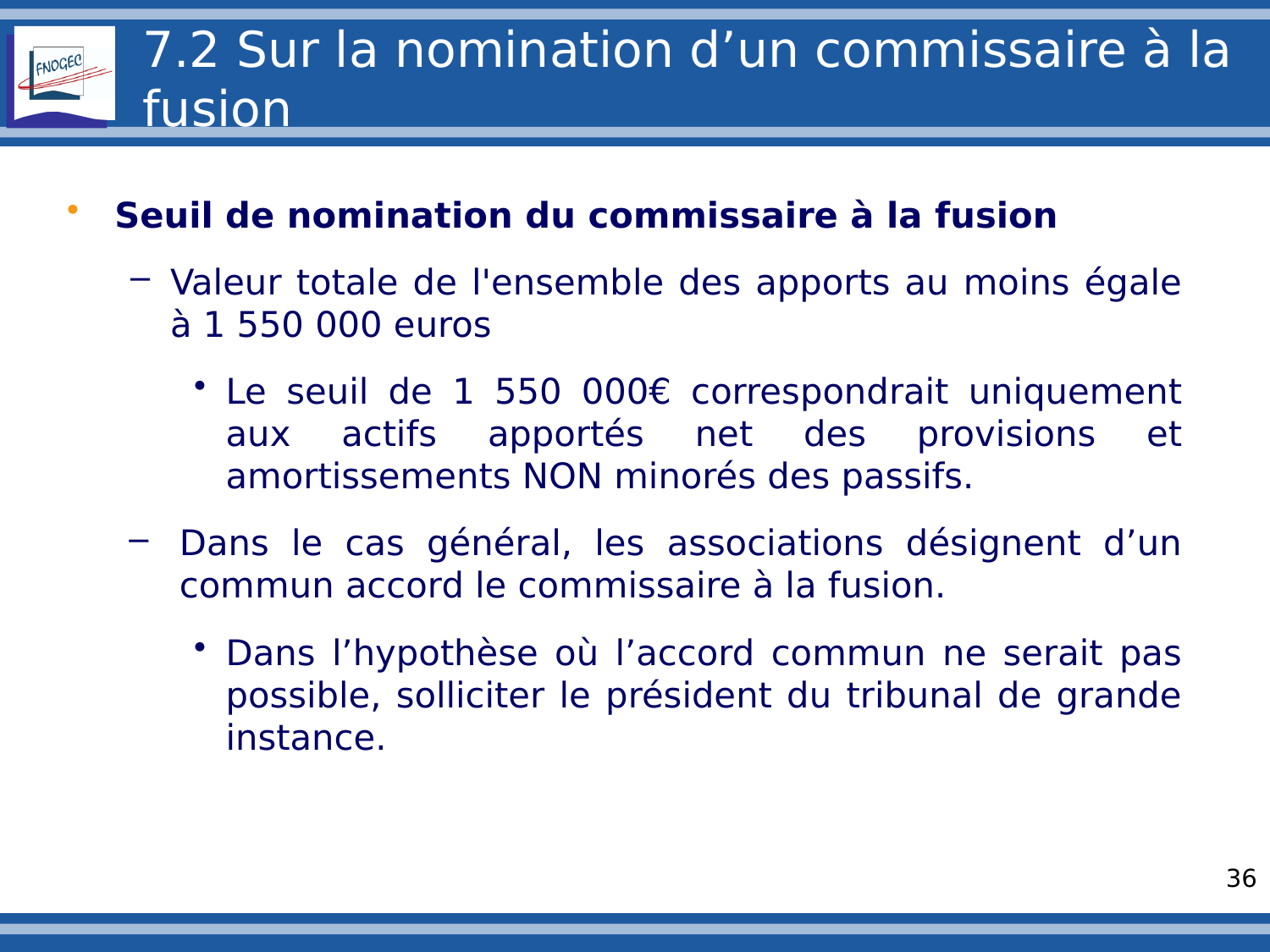

# 7.2 Sur la nomination d’un commissaire à la fusion
Seuil de nomination du commissaire à la fusion
Valeur totale de l'ensemble des apports au moins égale à 1 550 000 euros
Le seuil de 1 550 000€ correspondrait uniquement aux actifs apportés net des provisions et amortissements NON minorés des passifs.
Dans le cas général, les associations désignent d’un commun accord le commissaire à la fusion.
Dans l’hypothèse où l’accord commun ne serait pas possible, solliciter le président du tribunal de grande instance.

36